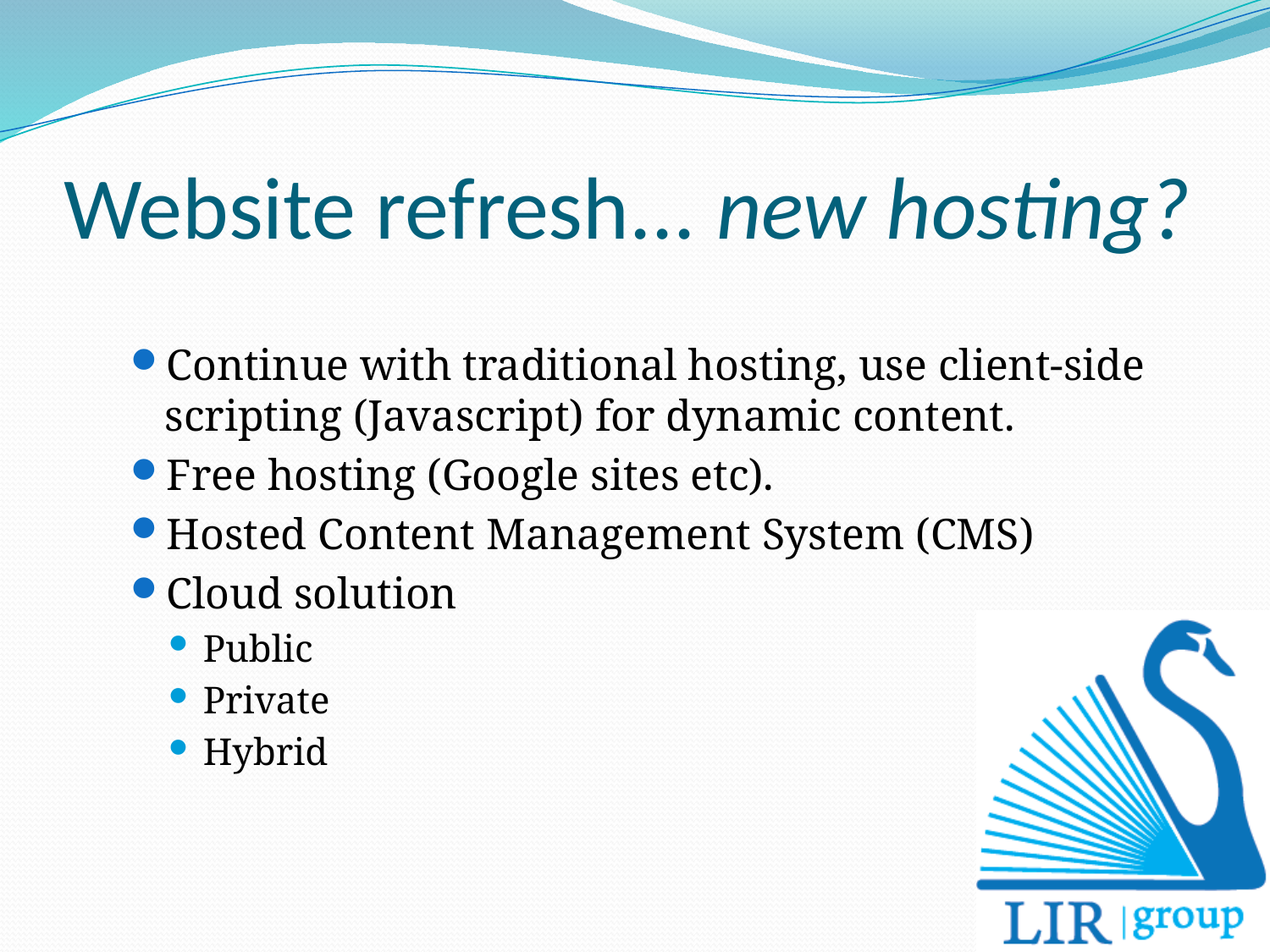

# Website refresh... new hosting?

Continue with traditional hosting, use client-side scripting (Javascript) for dynamic content.
Free hosting (Google sites etc).
Hosted Content Management System (CMS)
Cloud solution
Public
Private
Hybrid